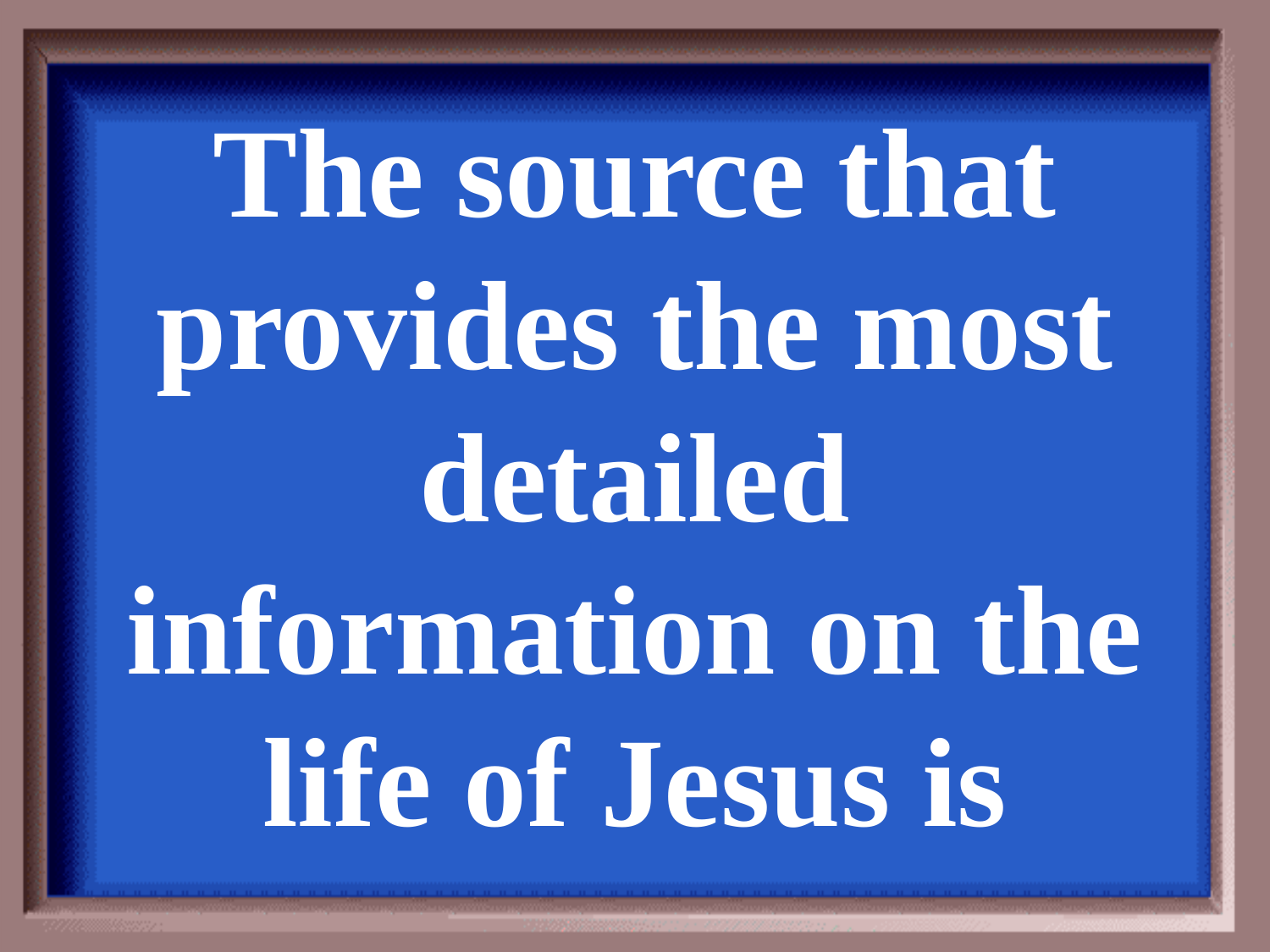

The source that provides the most detailed information on the life of Jesus is